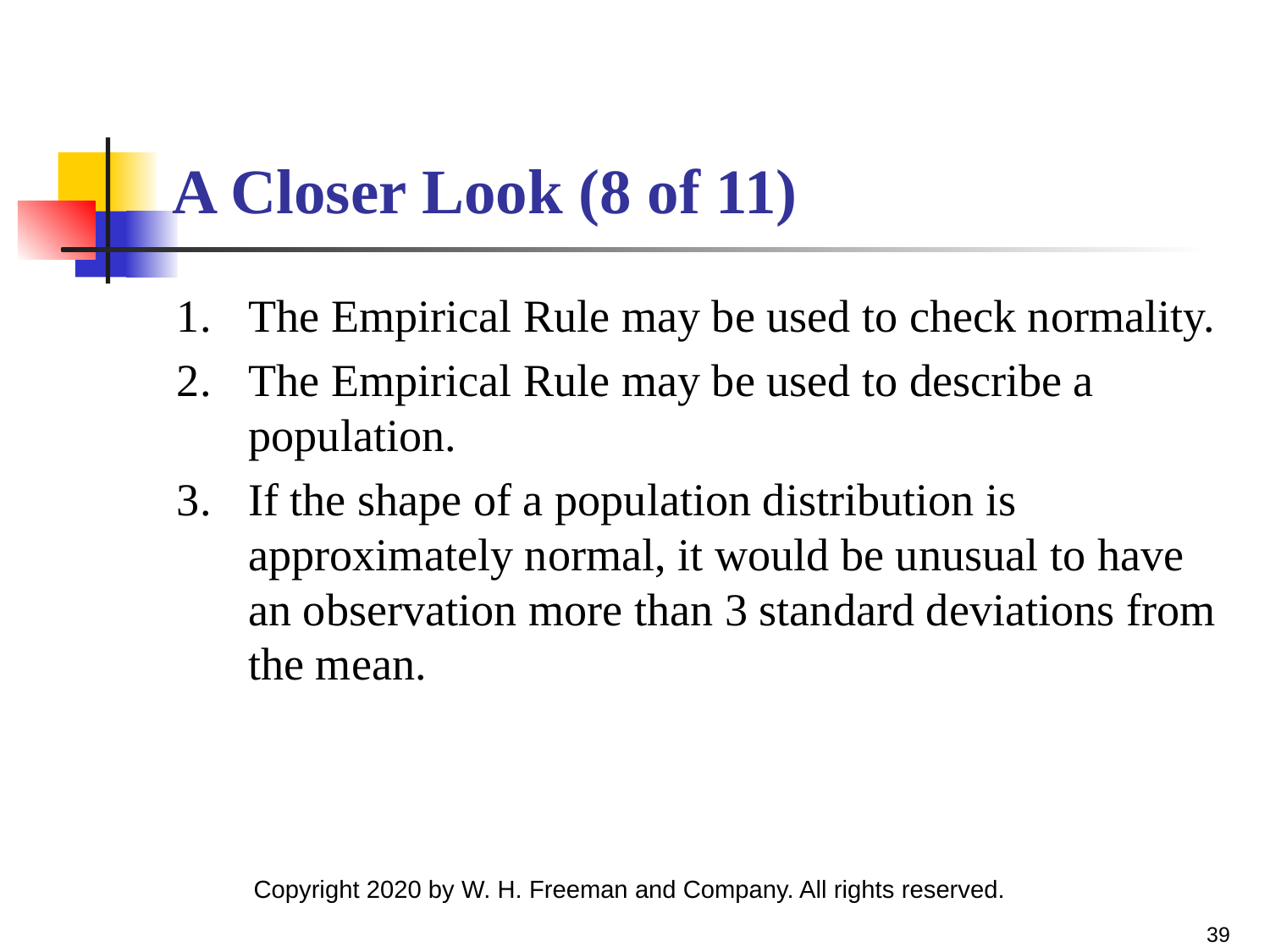

# A Closer Look (8 of 11)
The Empirical Rule may be used to check normality.
The Empirical Rule may be used to describe a population.
If the shape of a population distribution is approximately normal, it would be unusual to have an observation more than 3 standard deviations from the mean.